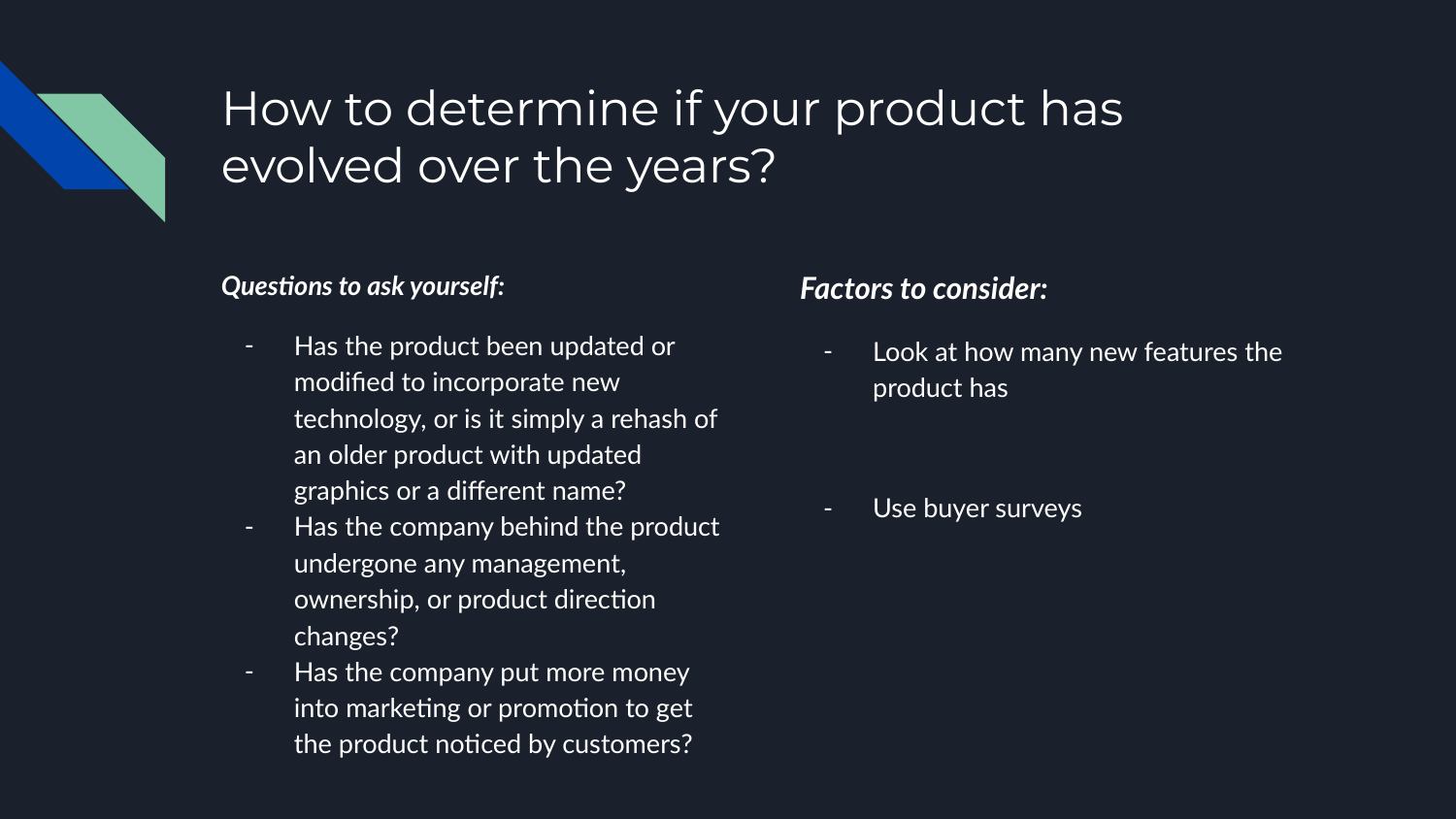

# How to determine if your product has evolved over the years?
Questions to ask yourself:
Has the product been updated or modified to incorporate new technology, or is it simply a rehash of an older product with updated graphics or a different name?
Has the company behind the product undergone any management, ownership, or product direction changes?
Has the company put more money into marketing or promotion to get the product noticed by customers?
Factors to consider:
Look at how many new features the product has

Use buyer surveys